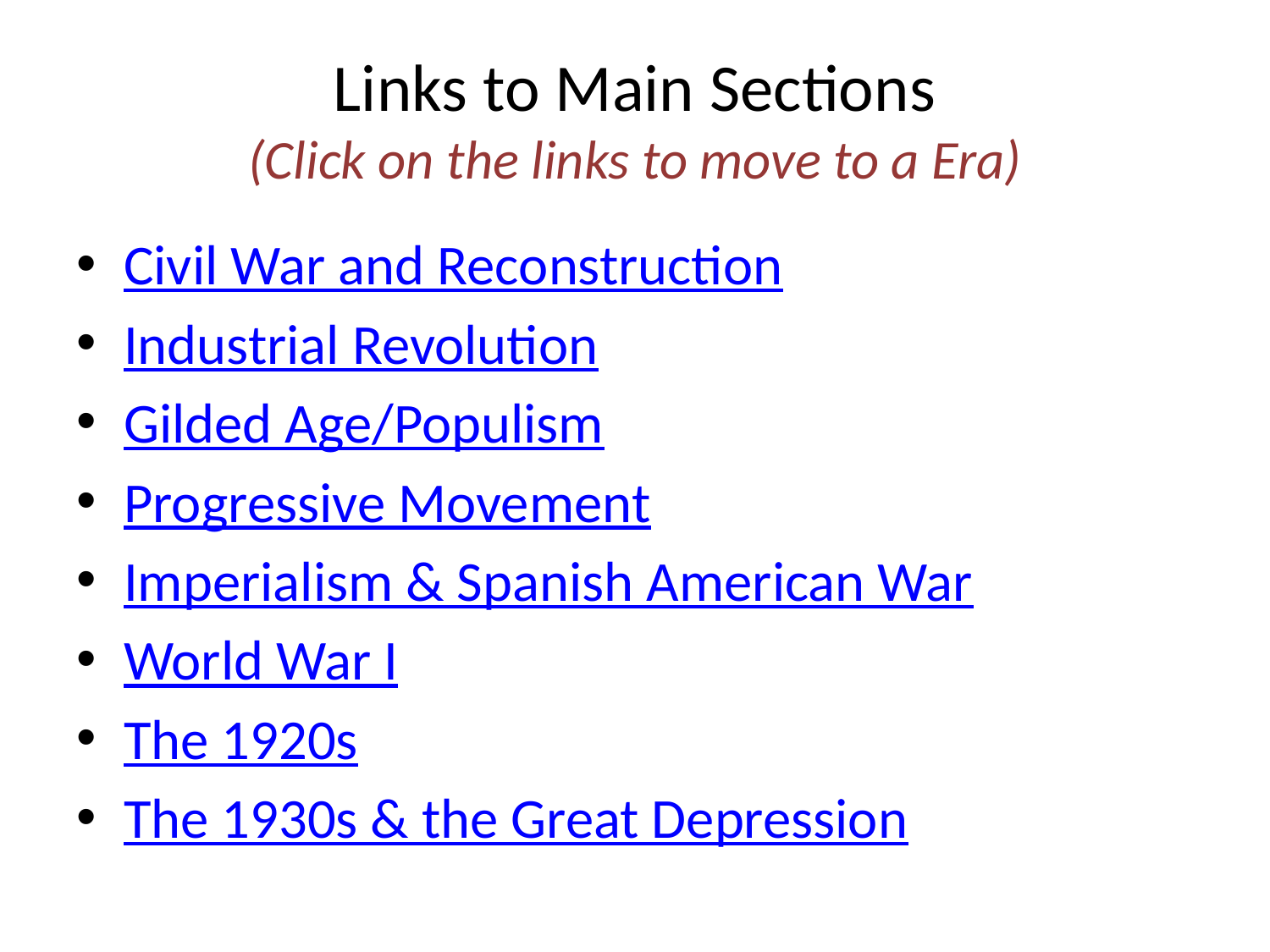

# Links to Main Sections (Click on the links to move to a Era)
Civil War and Reconstruction
Industrial Revolution
Gilded Age/Populism
Progressive Movement
Imperialism & Spanish American War
World War I
The 1920s
The 1930s & the Great Depression